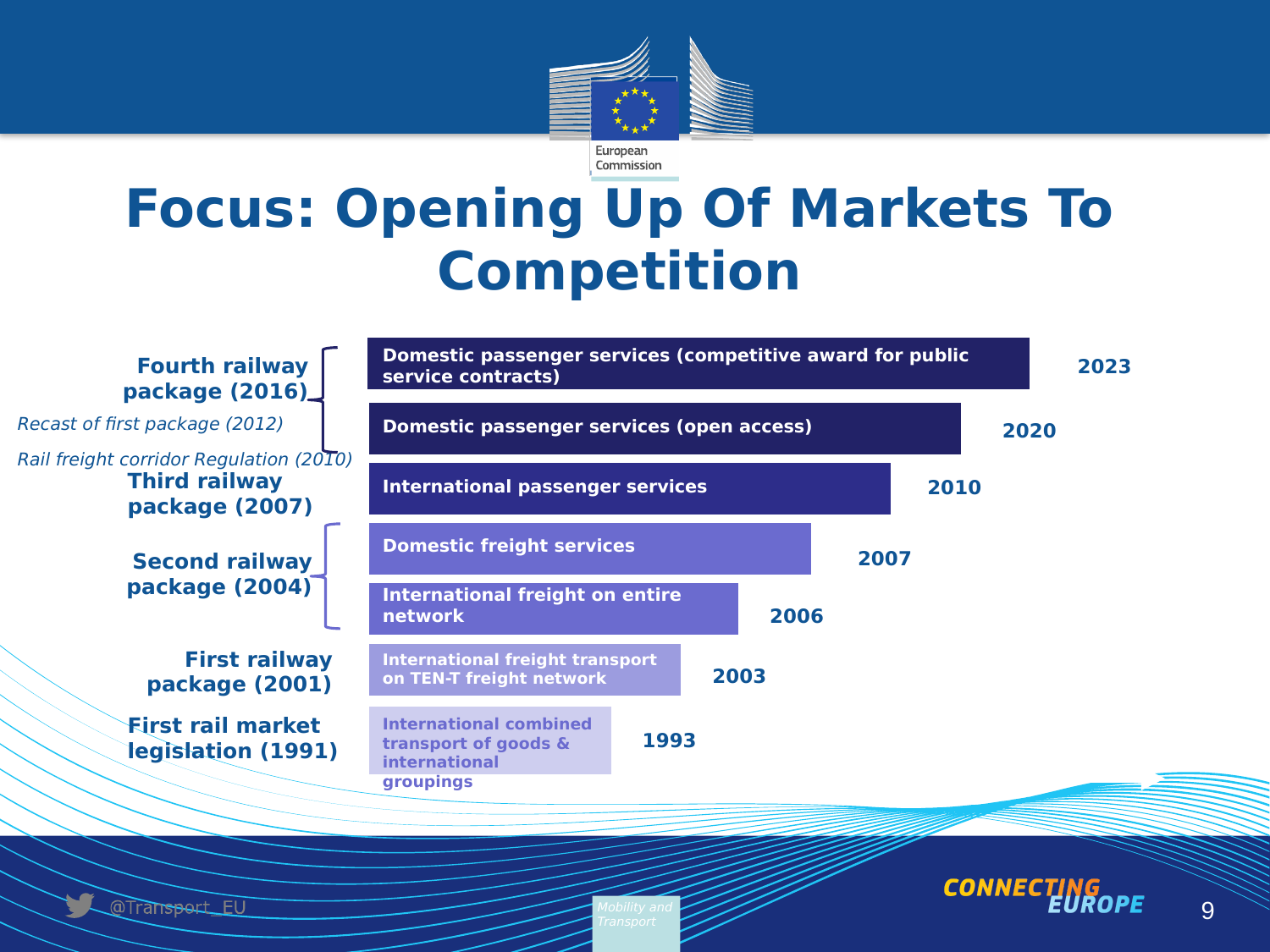

# Focus: Opening Up Of Markets To Competition

Domestic passenger services (competitive award for public service contracts)
Fourth railway package (2016)

2023

Recast of first package (2012)
Domestic passenger services (open access)
2020
Rail freight corridor Regulation (2010)

Third railway package (2007)
International passenger services
2010

Domestic freight services
2007
Second railway package (2004)
International freight on entire network

2006
First railway package (2001)

International freight transport on TEN-T freight network
2003

First rail market legislation (1991)
International combined transport of goods & international groupings
1993